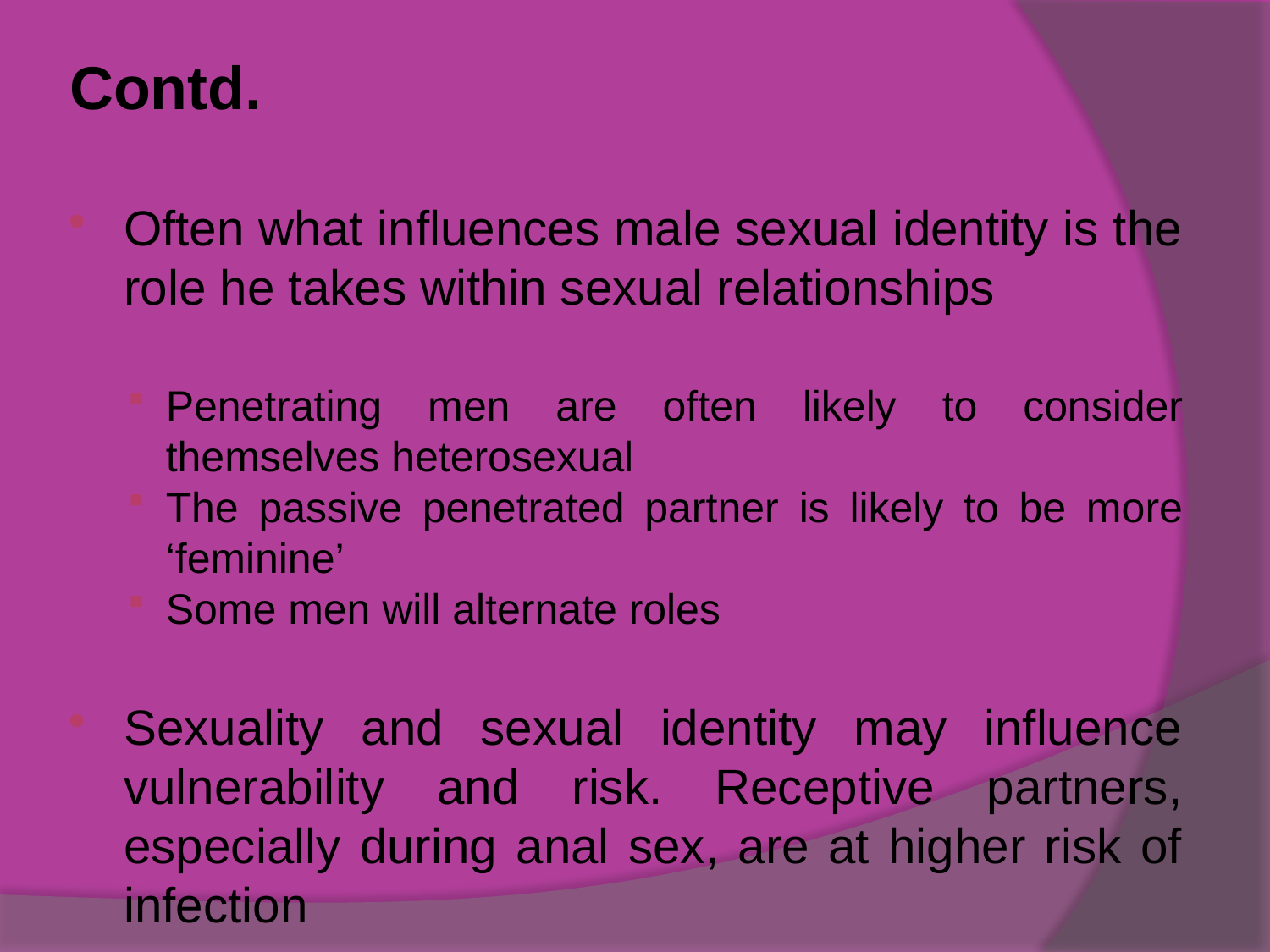

# Contd.

Often what influences male sexual identity is the role he takes within sexual relationships

Penetrating men are often likely to consider themselves heterosexual
The passive penetrated partner is likely to be more ‘feminine’
Some men will alternate roles

Sexuality and sexual identity may influence vulnerability and risk. Receptive partners, especially during anal sex, are at higher risk of infection